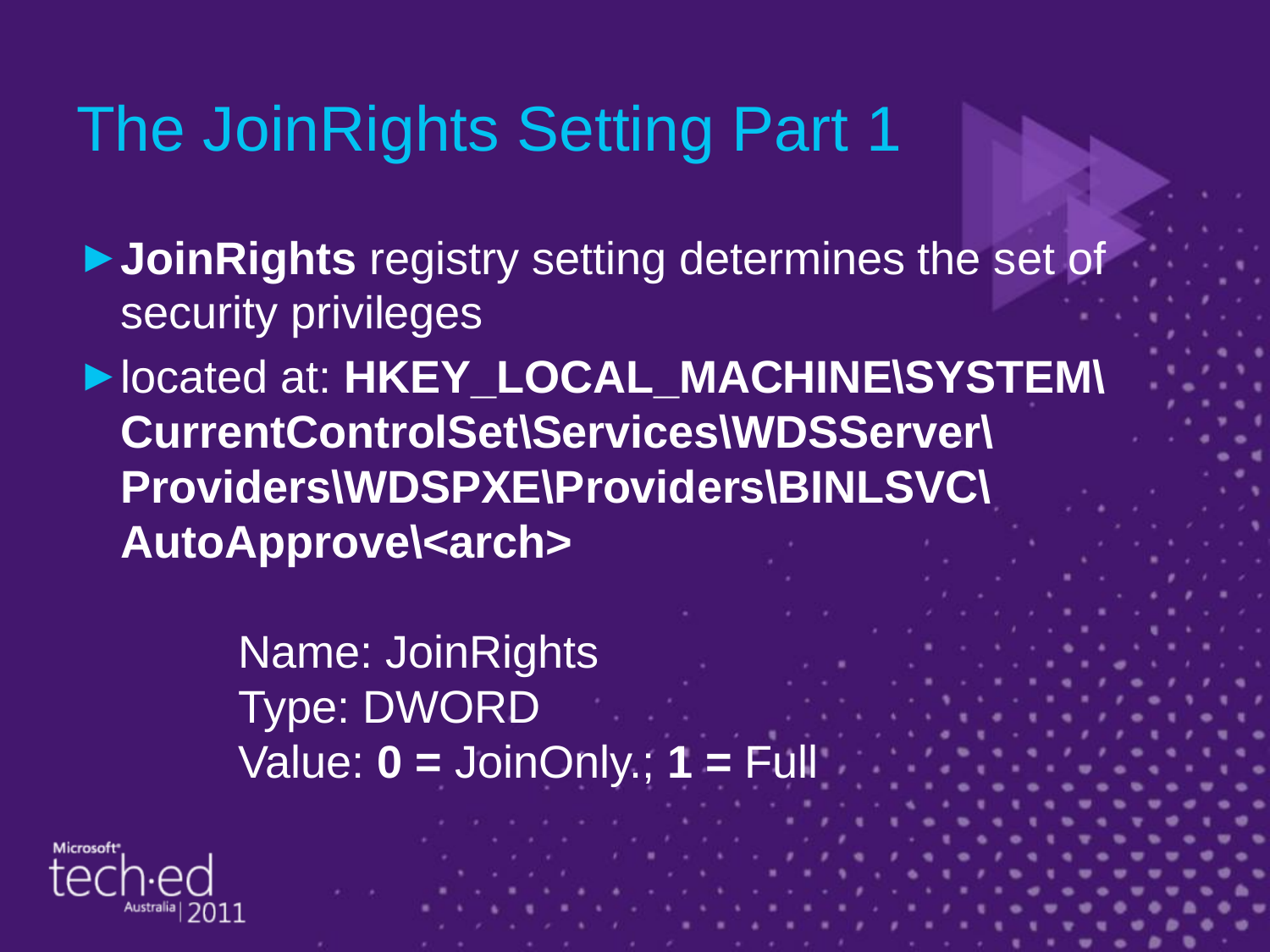

# The JoinRights Setting Part 1
JoinRights registry setting determines the set of security privileges
located at: HKEY_LOCAL_MACHINE\SYSTEM\CurrentControlSet\Services\WDSServer\Providers\WDSPXE\Providers\BINLSVC\AutoApprove\<arch>
		Name: JoinRights
		Type: DWORD
		Value: 0 = JoinOnly.; 1 = Full